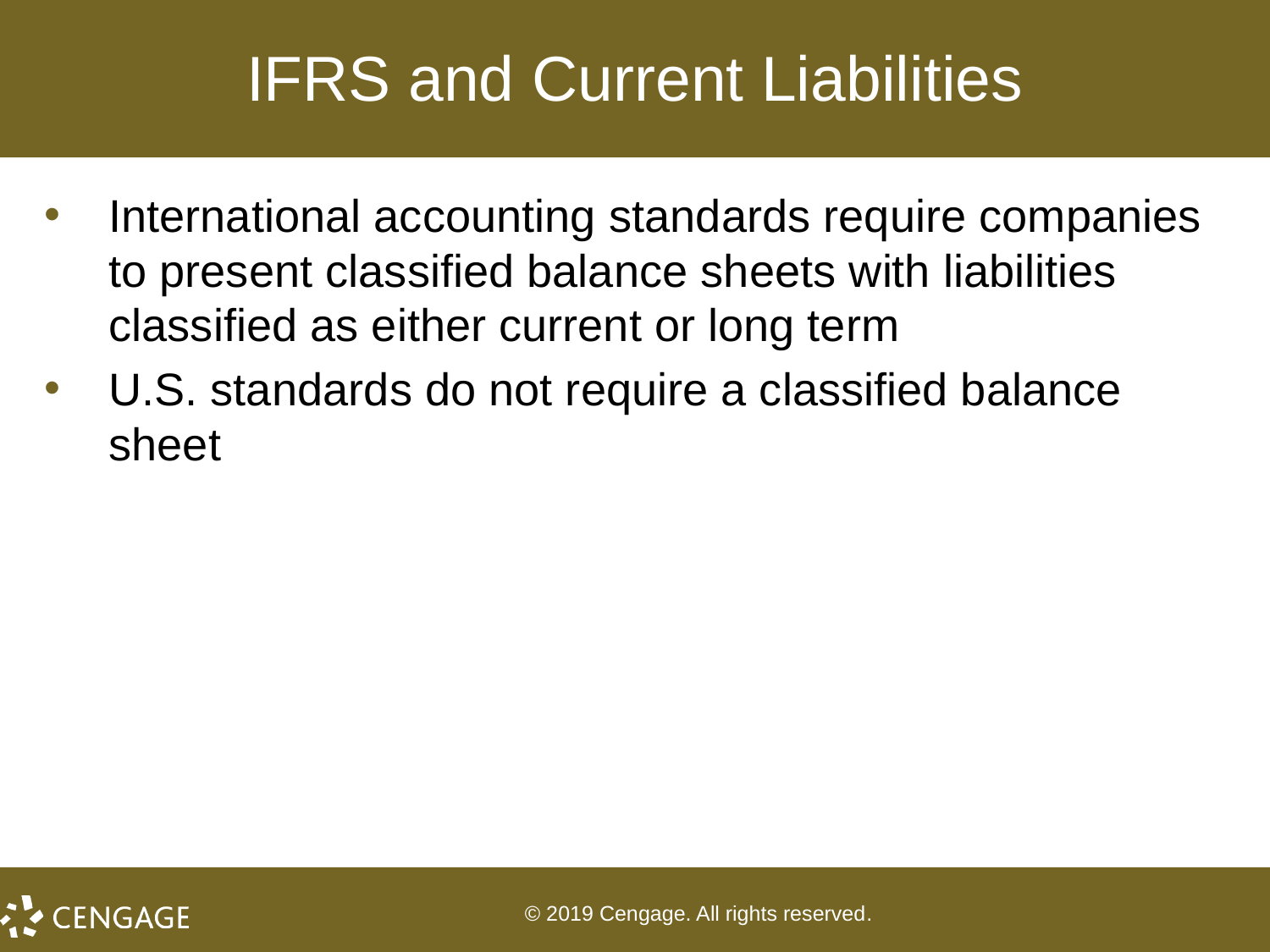

# IFRS and Current Liabilities
International accounting standards require companies to present classified balance sheets with liabilities classified as either current or long term
U.S. standards do not require a classified balance sheet